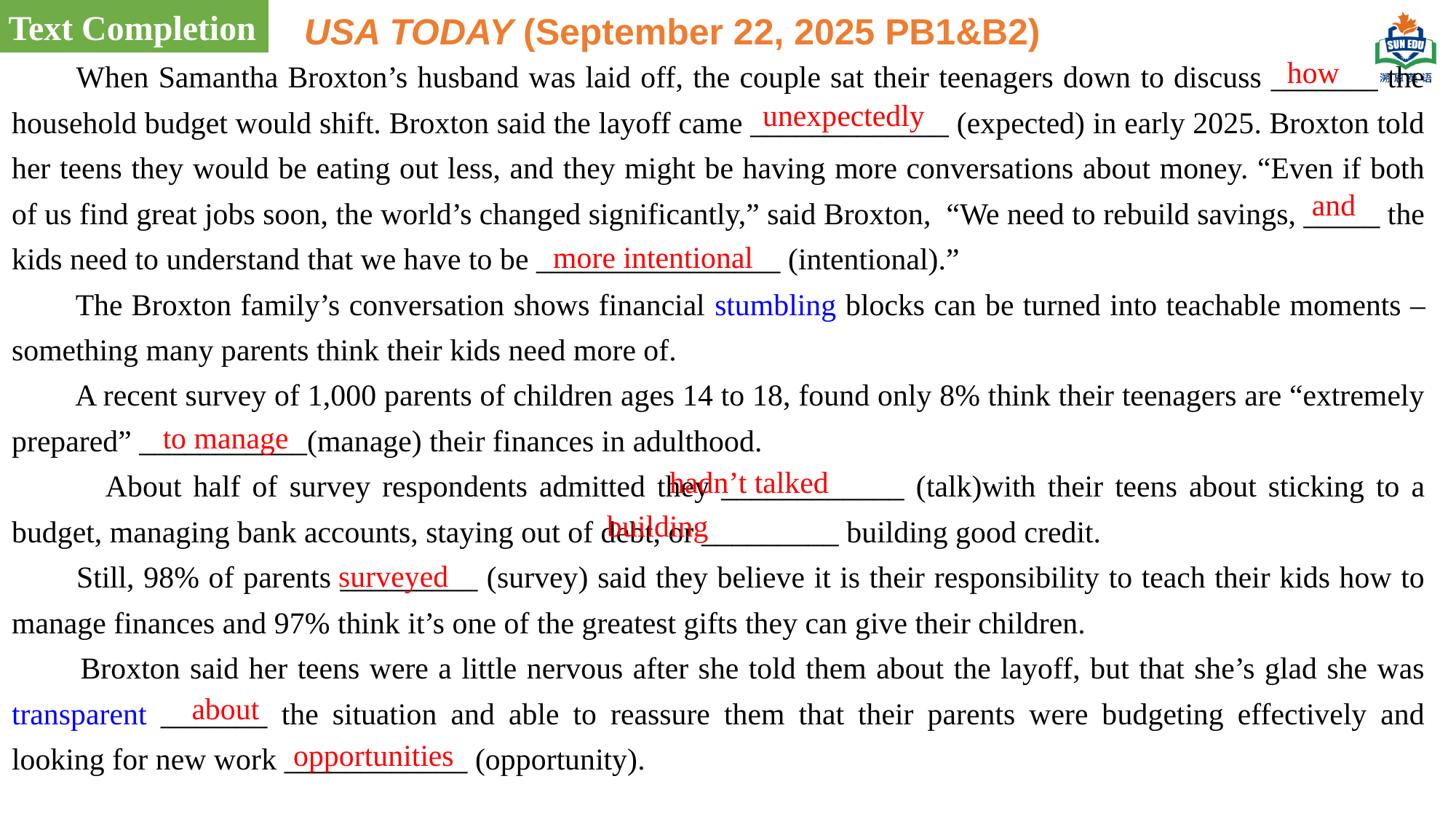

Text Completion
USA TODAY (September 22, 2025 PB1&B2)
       When Samantha Broxton’s husband was laid off, the couple sat their teenagers down to discuss _______ the household budget would shift. Broxton said the layoff came _____________ (expected) in early 2025. Broxton told her teens they would be eating out less, and they might be having more conversations about money. “Even if both of us find great jobs soon, the world’s changed significantly,” said Broxton,  “We need to rebuild savings, _____ the kids need to understand that we have to be ________________ (intentional).”
       The Broxton family’s conversation shows financial stumbling blocks can be turned into teachable moments – something many parents think their kids need more of.
        A recent survey of 1,000 parents of children ages 14 to 18, found only 8% think their teenagers are “extremely prepared” ___________(manage) their finances in adulthood.
        About half of survey respondents admitted they ____________ (talk)with their teens about sticking to a budget, managing bank accounts, staying out of debt, or _________ building good credit.
       Still, 98% of parents _________ (survey) said they believe it is their responsibility to teach their kids how to manage finances and 97% think it’s one of the greatest gifts they can give their children.
       Broxton said her teens were a little nervous after she told them about the layoff, but that she’s glad she was transparent _______ the situation and able to reassure them that their parents were budgeting effectively and looking for new work ____________ (opportunity).

how
unexpectedly
and
more intentional
to manage
hadn’t talked
building
surveyed
 about
opportunities